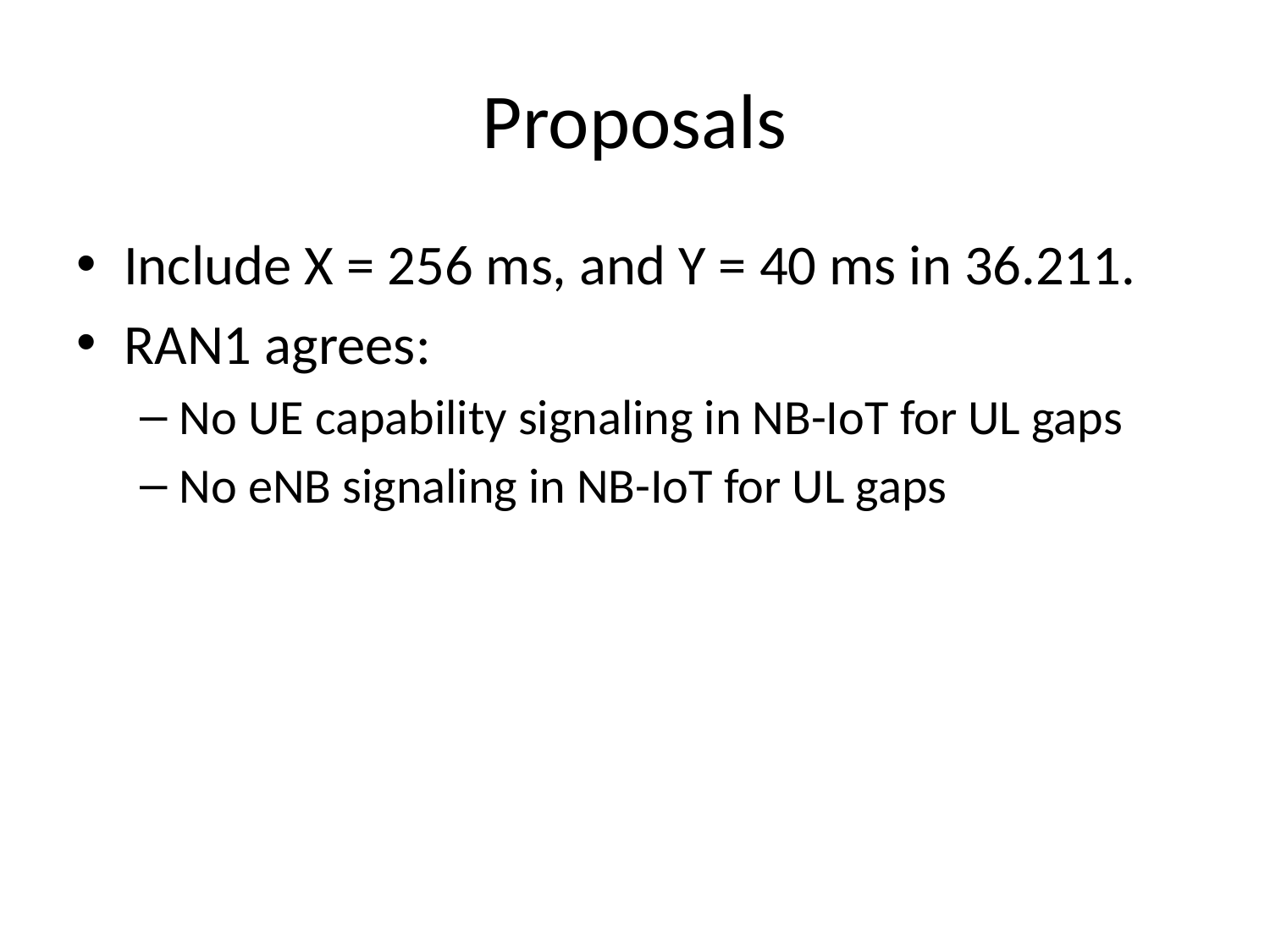

# Proposals
Include X = 256 ms, and Y = 40 ms in 36.211.
RAN1 agrees:
No UE capability signaling in NB-IoT for UL gaps
No eNB signaling in NB-IoT for UL gaps